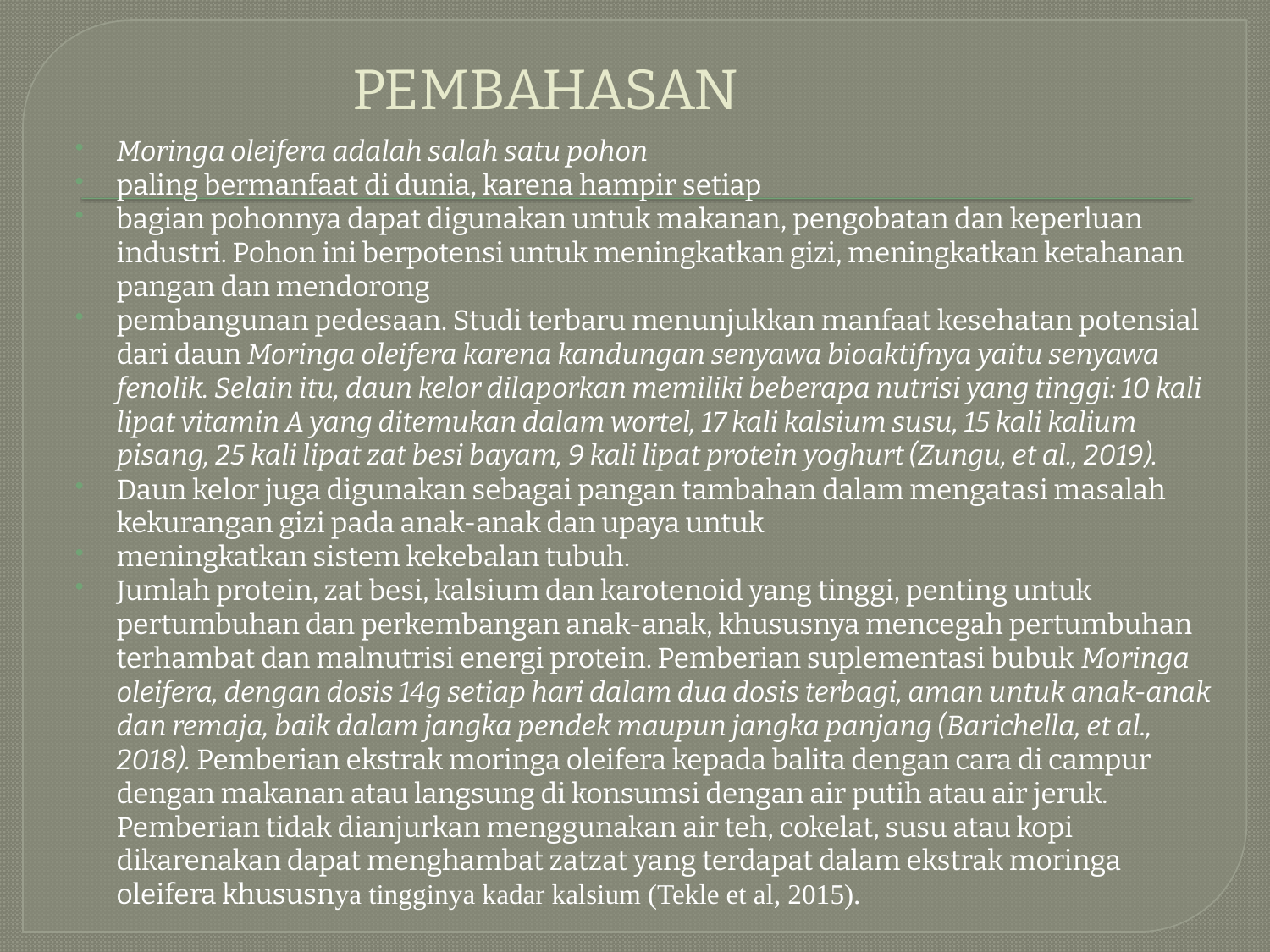

# PEMBAHASAN
Moringa oleifera adalah salah satu pohon
paling bermanfaat di dunia, karena hampir setiap
bagian pohonnya dapat digunakan untuk makanan, pengobatan dan keperluan industri. Pohon ini berpotensi untuk meningkatkan gizi, meningkatkan ketahanan pangan dan mendorong
pembangunan pedesaan. Studi terbaru menunjukkan manfaat kesehatan potensial dari daun Moringa oleifera karena kandungan senyawa bioaktifnya yaitu senyawa fenolik. Selain itu, daun kelor dilaporkan memiliki beberapa nutrisi yang tinggi: 10 kali lipat vitamin A yang ditemukan dalam wortel, 17 kali kalsium susu, 15 kali kalium pisang, 25 kali lipat zat besi bayam, 9 kali lipat protein yoghurt (Zungu, et al., 2019).
Daun kelor juga digunakan sebagai pangan tambahan dalam mengatasi masalah kekurangan gizi pada anak-anak dan upaya untuk
meningkatkan sistem kekebalan tubuh.
Jumlah protein, zat besi, kalsium dan karotenoid yang tinggi, penting untuk pertumbuhan dan perkembangan anak-anak, khususnya mencegah pertumbuhan terhambat dan malnutrisi energi protein. Pemberian suplementasi bubuk Moringa oleifera, dengan dosis 14g setiap hari dalam dua dosis terbagi, aman untuk anak-anak dan remaja, baik dalam jangka pendek maupun jangka panjang (Barichella, et al., 2018). Pemberian ekstrak moringa oleifera kepada balita dengan cara di campur dengan makanan atau langsung di konsumsi dengan air putih atau air jeruk. Pemberian tidak dianjurkan menggunakan air teh, cokelat, susu atau kopi dikarenakan dapat menghambat zatzat yang terdapat dalam ekstrak moringa oleifera khususnya tingginya kadar kalsium (Tekle et al, 2015).